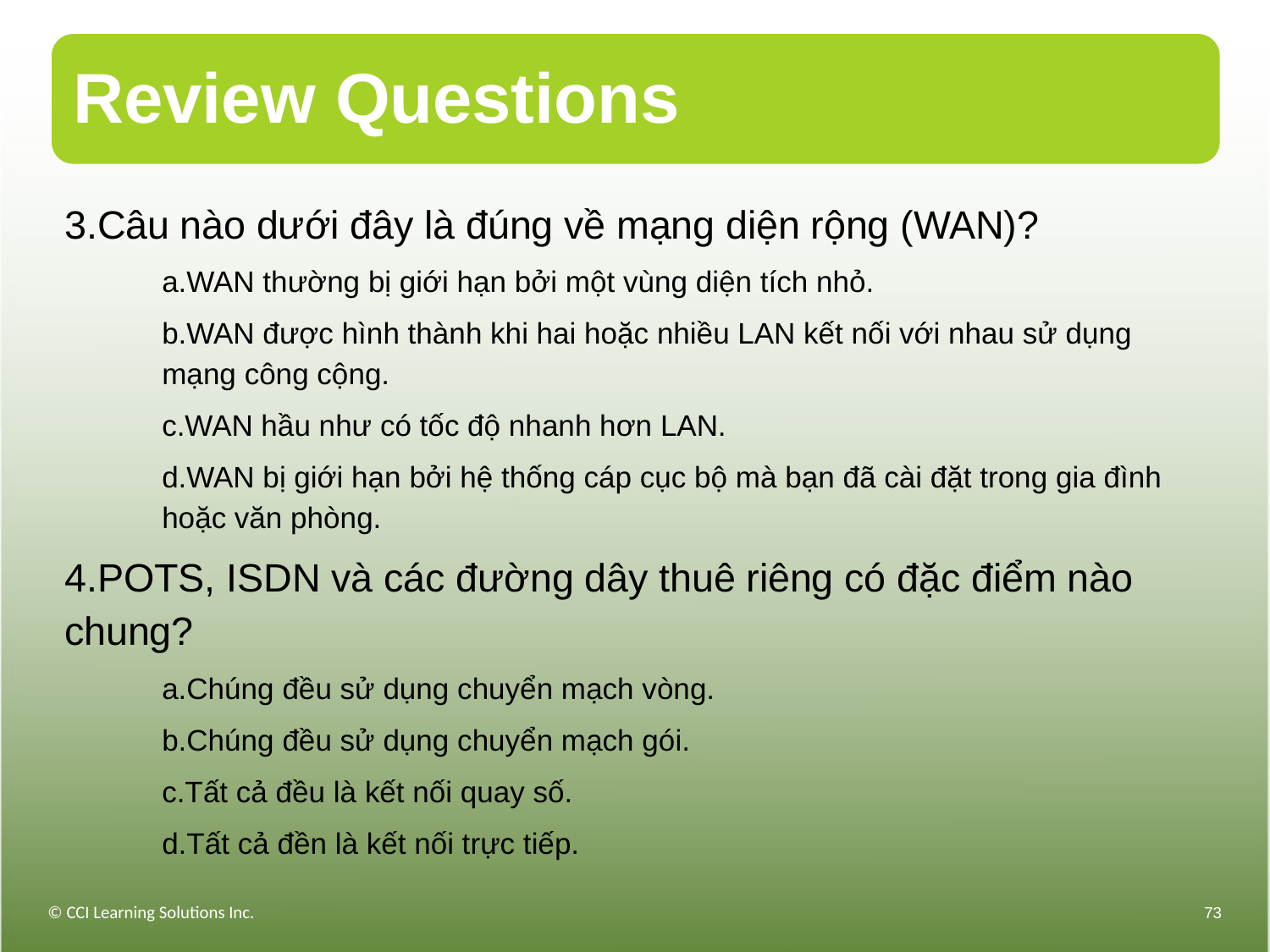

# Review Questions
3.Câu nào dưới đây là đúng về mạng diện rộng (WAN)?
a.WAN thường bị giới hạn bởi một vùng diện tích nhỏ.
b.WAN được hình thành khi hai hoặc nhiều LAN kết nối với nhau sử dụng mạng công cộng.
c.WAN hầu như có tốc độ nhanh hơn LAN.
d.WAN bị giới hạn bởi hệ thống cáp cục bộ mà bạn đã cài đặt trong gia đình hoặc văn phòng.
4.POTS, ISDN và các đường dây thuê riêng có đặc điểm nào chung?
a.Chúng đều sử dụng chuyển mạch vòng.
b.Chúng đều sử dụng chuyển mạch gói.
c.Tất cả đều là kết nối quay số.
d.Tất cả đền là kết nối trực tiếp.
© CCI Learning Solutions Inc.
73